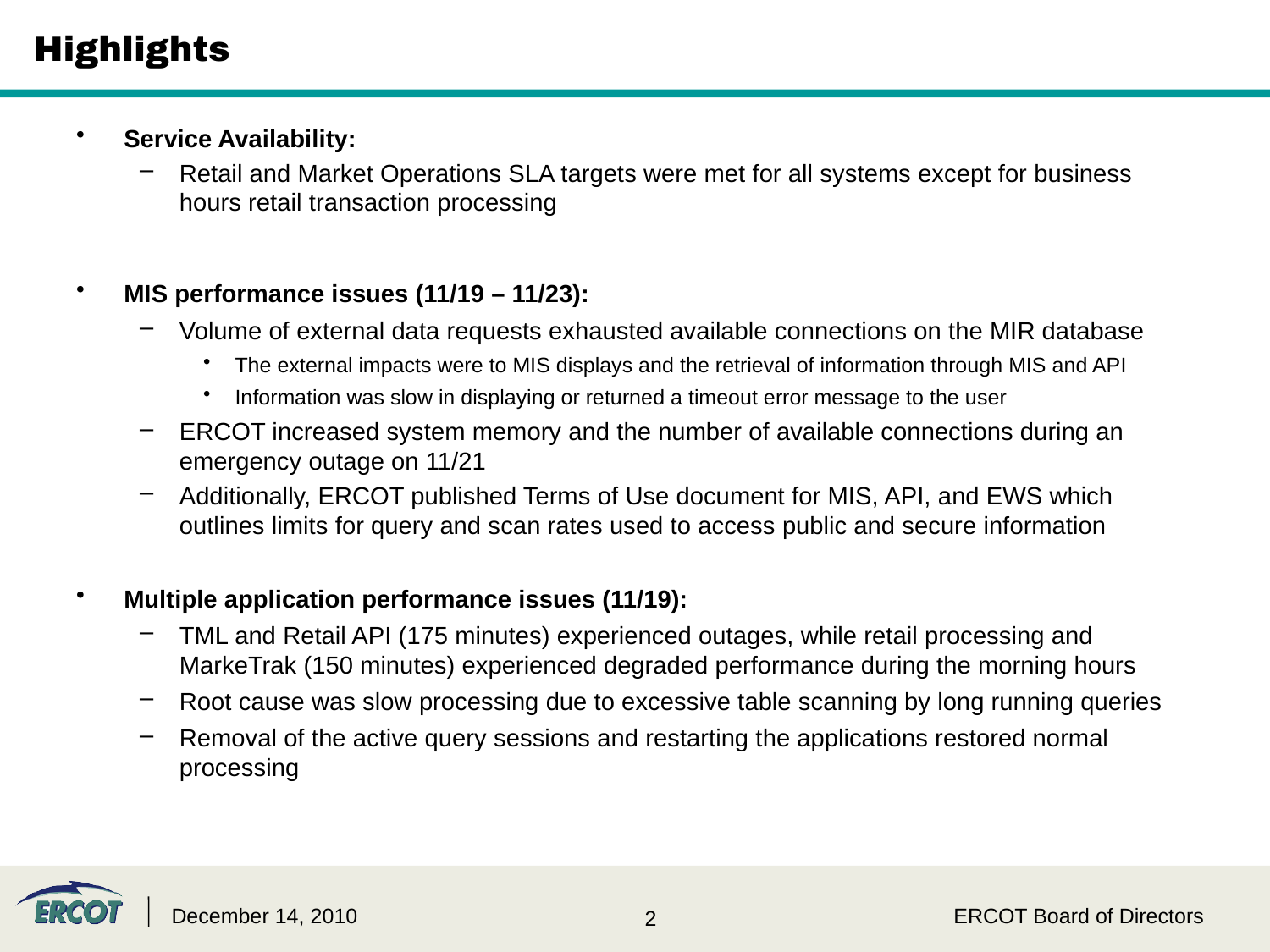

# Highlights
Service Availability:
Retail and Market Operations SLA targets were met for all systems except for business hours retail transaction processing

MIS performance issues (11/19 – 11/23):
Volume of external data requests exhausted available connections on the MIR database
The external impacts were to MIS displays and the retrieval of information through MIS and API
Information was slow in displaying or returned a timeout error message to the user
ERCOT increased system memory and the number of available connections during an emergency outage on 11/21
Additionally, ERCOT published Terms of Use document for MIS, API, and EWS which outlines limits for query and scan rates used to access public and secure information

Multiple application performance issues (11/19):
TML and Retail API (175 minutes) experienced outages, while retail processing and MarkeTrak (150 minutes) experienced degraded performance during the morning hours
Root cause was slow processing due to excessive table scanning by long running queries
Removal of the active query sessions and restarting the applications restored normal processing

December 14, 2010
ERCOT Board of Directors